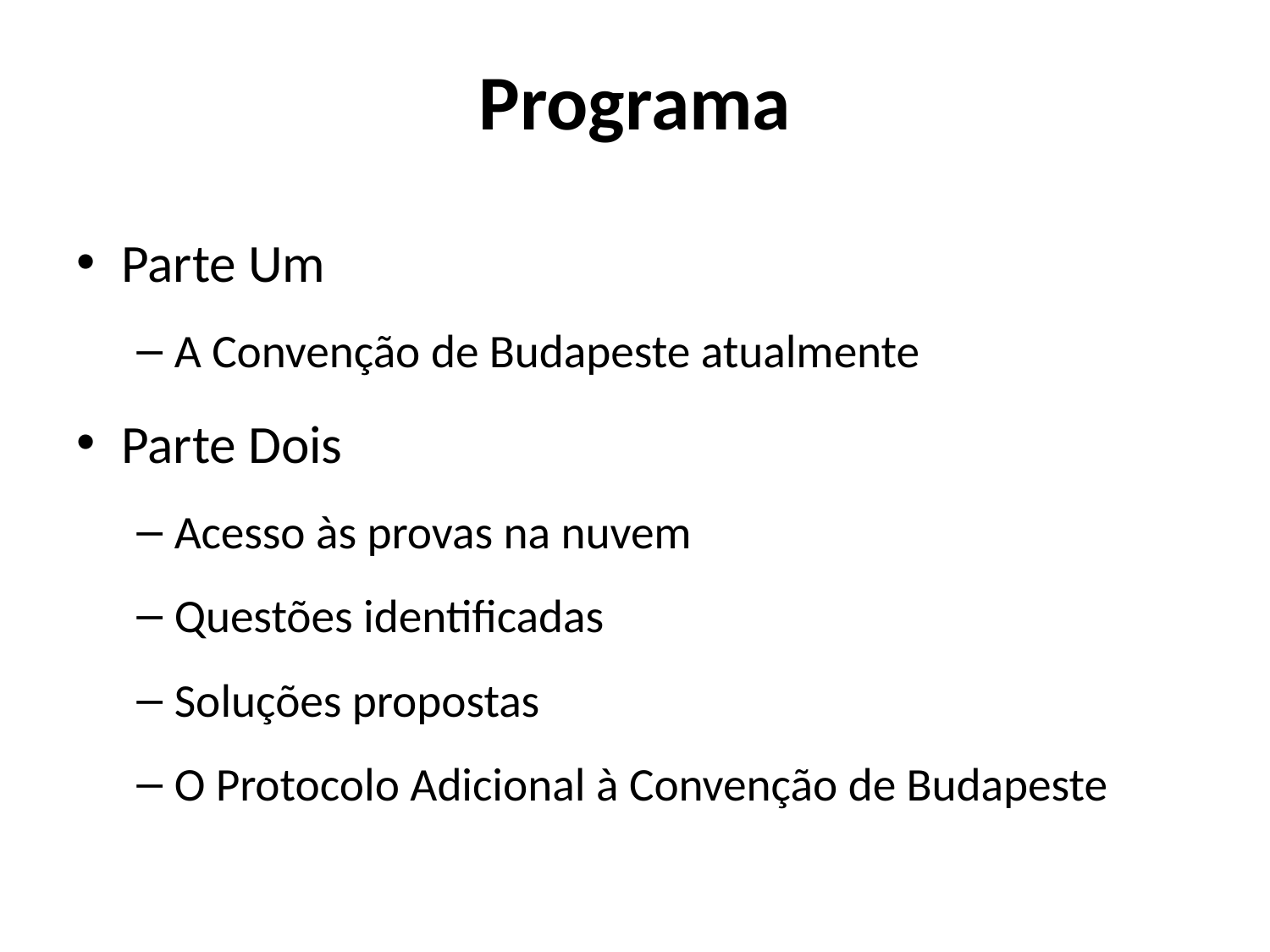

# Programa
Parte Um
A Convenção de Budapeste atualmente
Parte Dois
Acesso às provas na nuvem
Questões identificadas
Soluções propostas
O Protocolo Adicional à Convenção de Budapeste